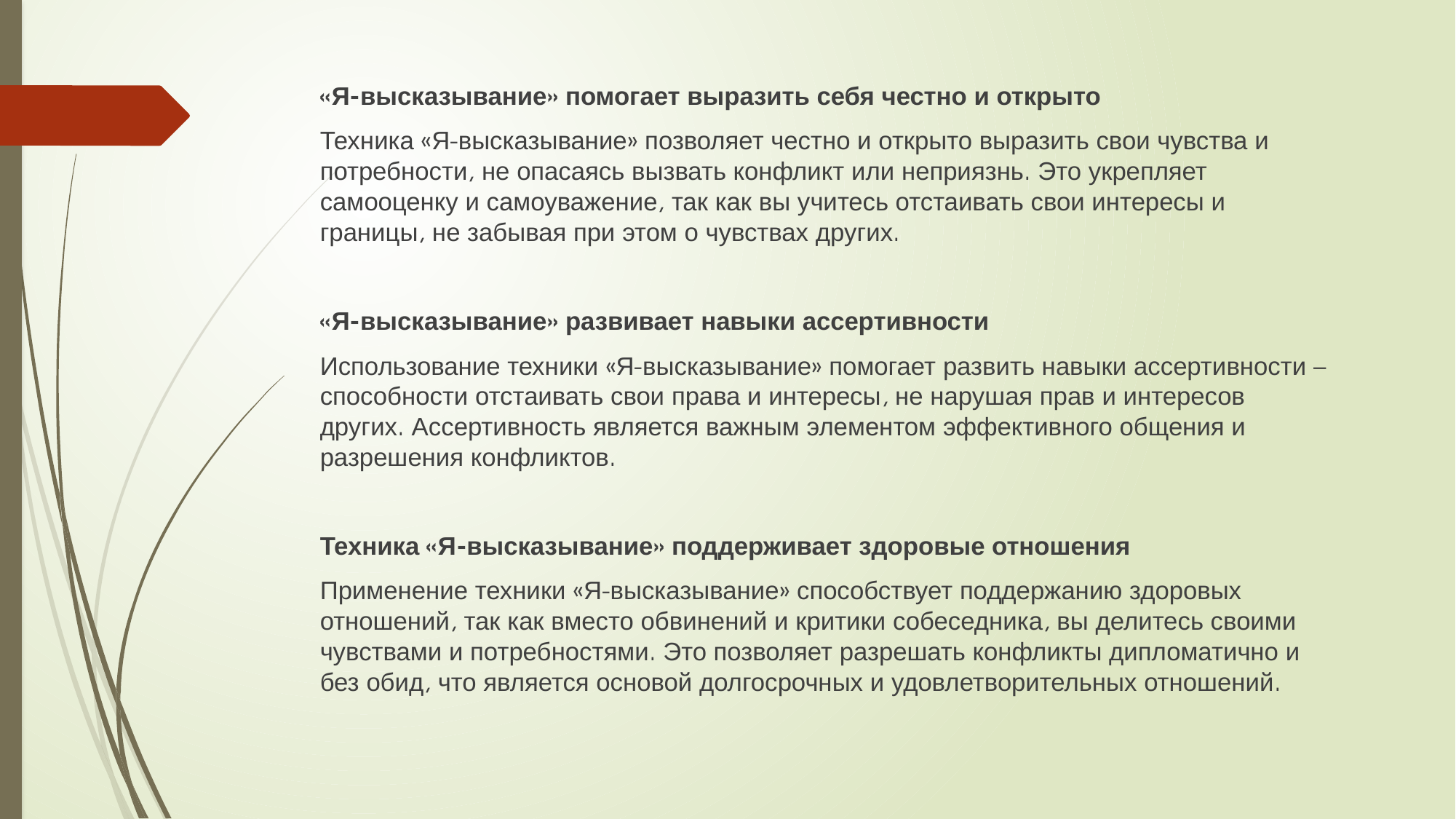

«Я-высказывание» помогает выразить себя честно и открыто
Техника «Я-высказывание» позволяет честно и открыто выразить свои чувства и потребности, не опасаясь вызвать конфликт или неприязнь. Это укрепляет самооценку и самоуважение, так как вы учитесь отстаивать свои интересы и границы, не забывая при этом о чувствах других.

«Я-высказывание» развивает навыки ассертивности
Использование техники «Я-высказывание» помогает развить навыки ассертивности – способности отстаивать свои права и интересы, не нарушая прав и интересов других. Ассертивность является важным элементом эффективного общения и разрешения конфликтов.

Техника «Я-высказывание» поддерживает здоровые отношения
Применение техники «Я-высказывание» способствует поддержанию здоровых отношений, так как вместо обвинений и критики собеседника, вы делитесь своими чувствами и потребностями. Это позволяет разрешать конфликты дипломатично и без обид, что является основой долгосрочных и удовлетворительных отношений.